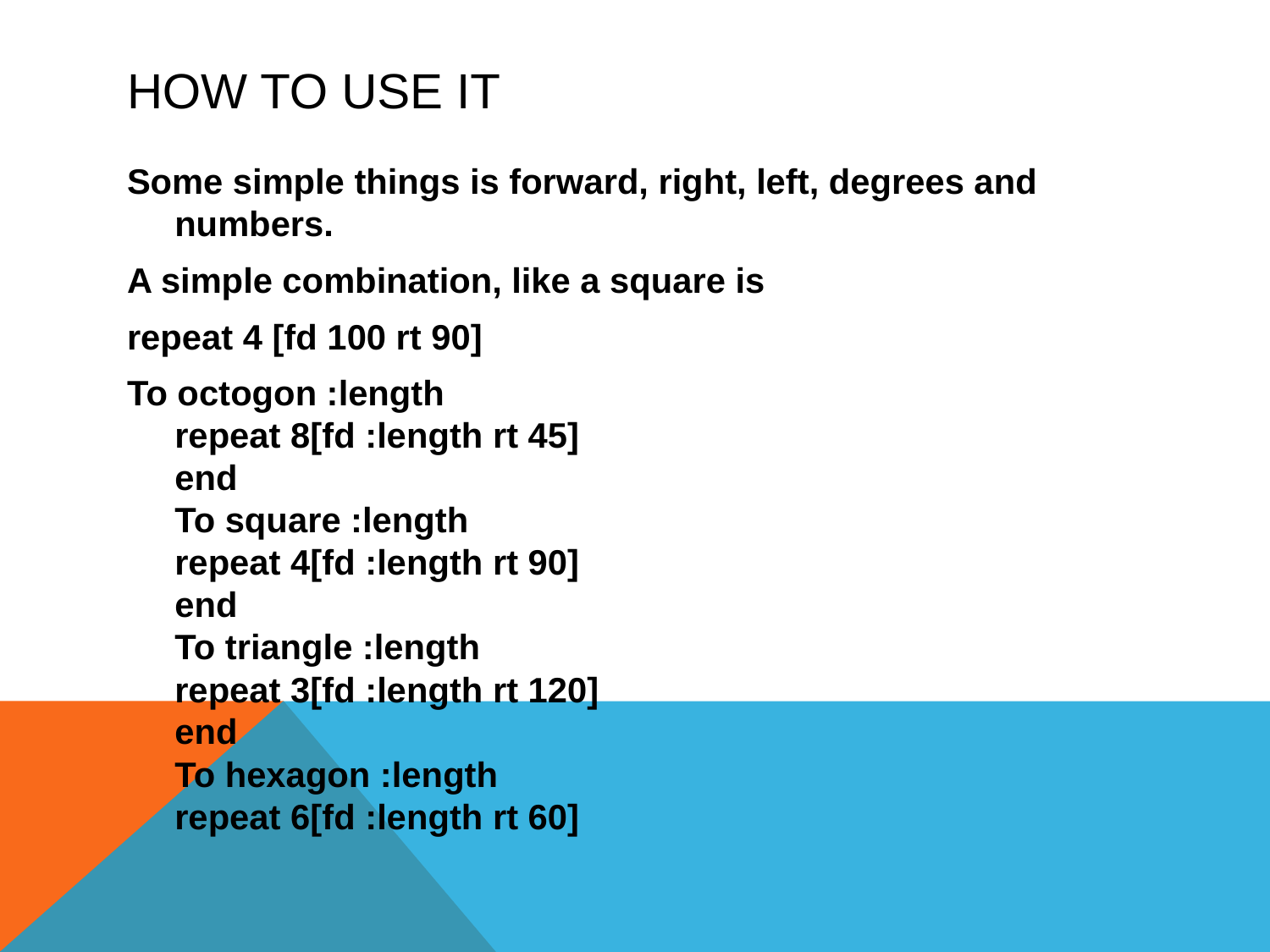

# How to use it
Some simple things is forward, right, left, degrees and numbers.
A simple combination, like a square is
repeat 4 [fd 100 rt 90]
To octogon :length
repeat 8[fd :length rt 45]
end
To square :length
repeat 4[fd :length rt 90]
end
To triangle :length
repeat 3[fd :length rt 120]
end
To hexagon :length
repeat 6[fd :length rt 60]